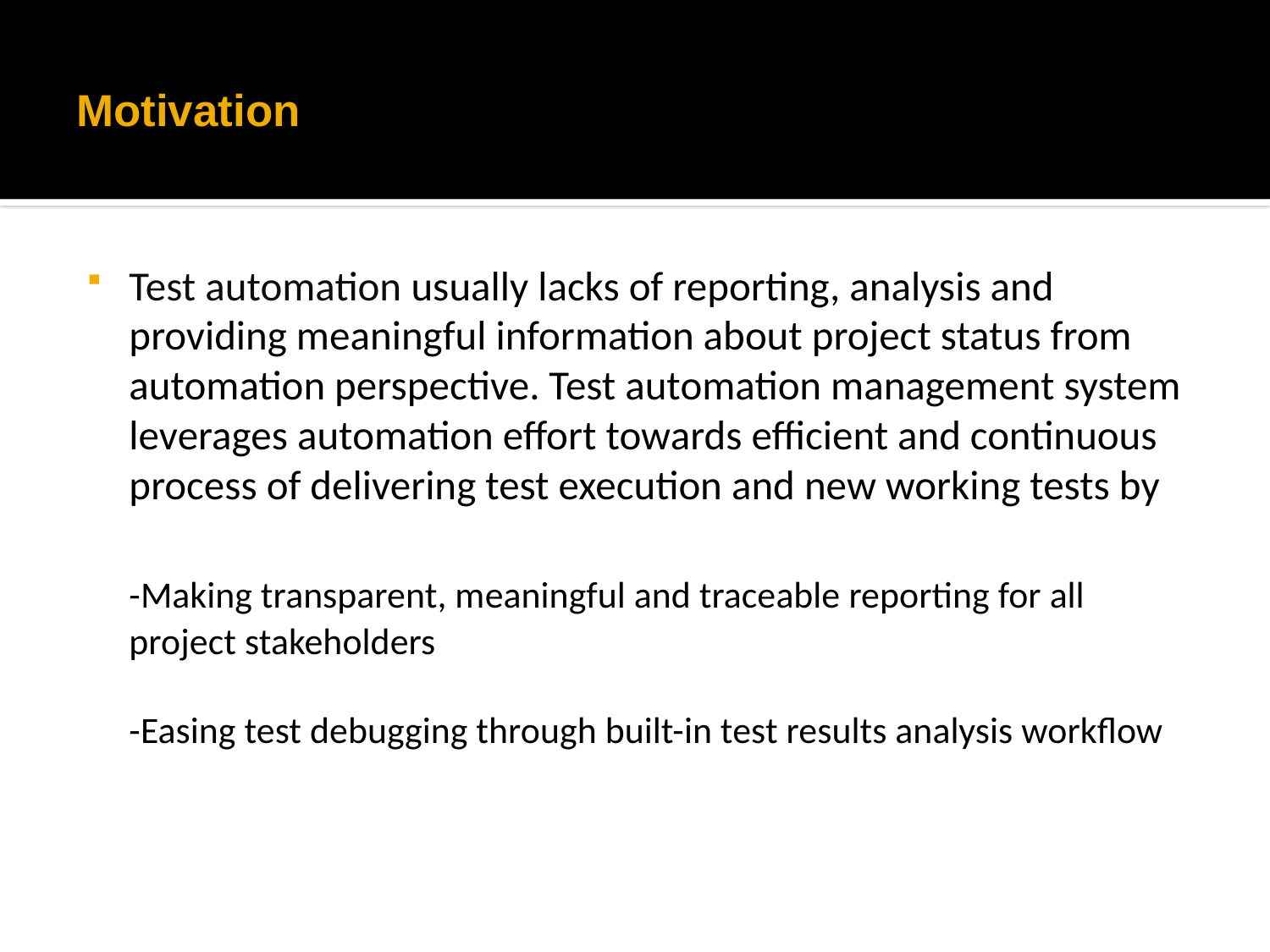

# Motivation
Test automation usually lacks of reporting, analysis and providing meaningful information about project status from automation perspective. Test automation management system leverages automation effort towards efficient and continuous process of delivering test execution and new working tests by

		-Making transparent, meaningful and traceable reporting for all project stakeholders

		-Easing test debugging through built-in test results analysis workflow